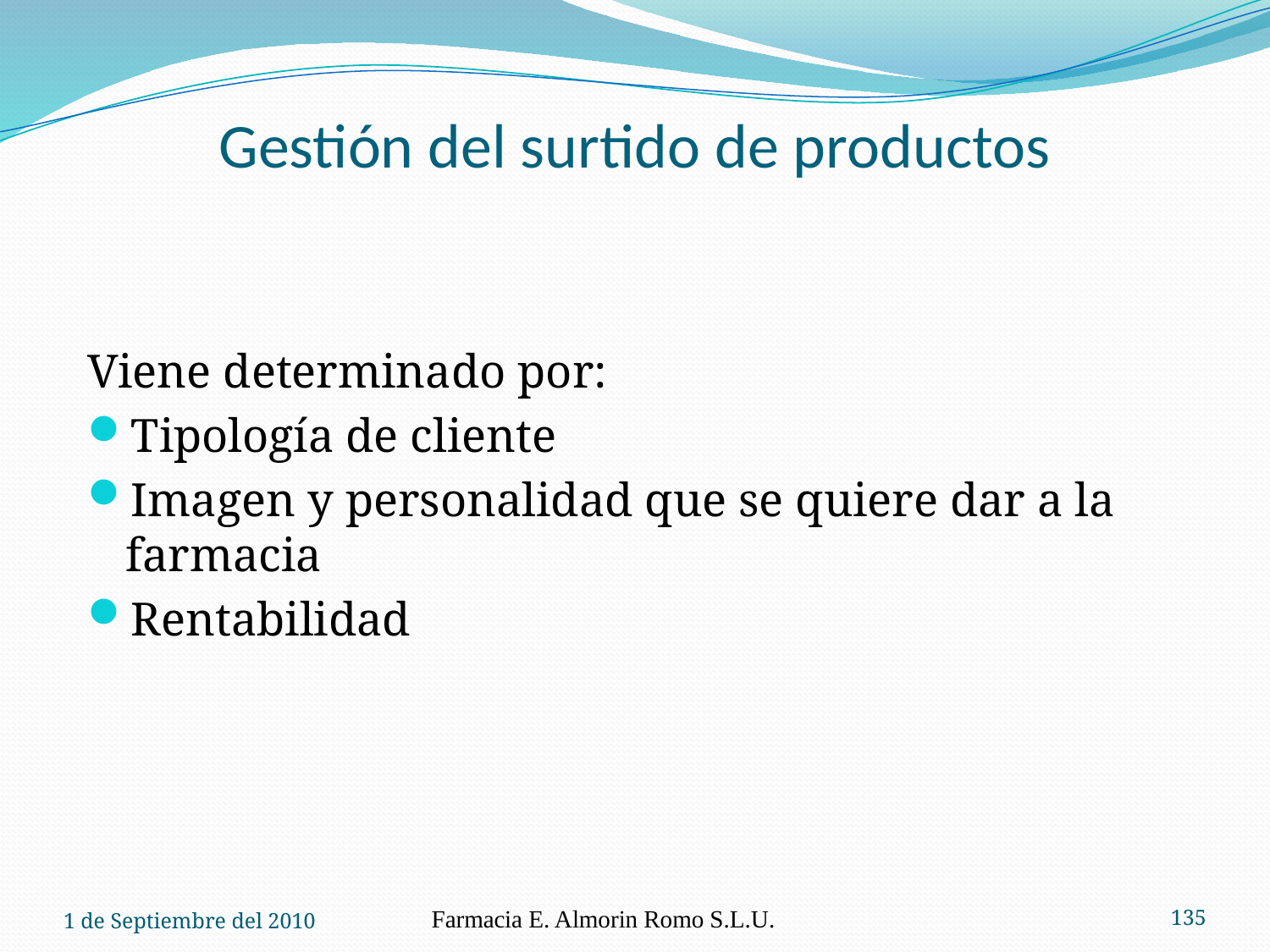

# Gestión del surtido de productos
Viene determinado por:
Tipología de cliente
Imagen y personalidad que se quiere dar a la farmacia
Rentabilidad
1 de Septiembre del 2010
Farmacia E. Almorin Romo S.L.U.
135